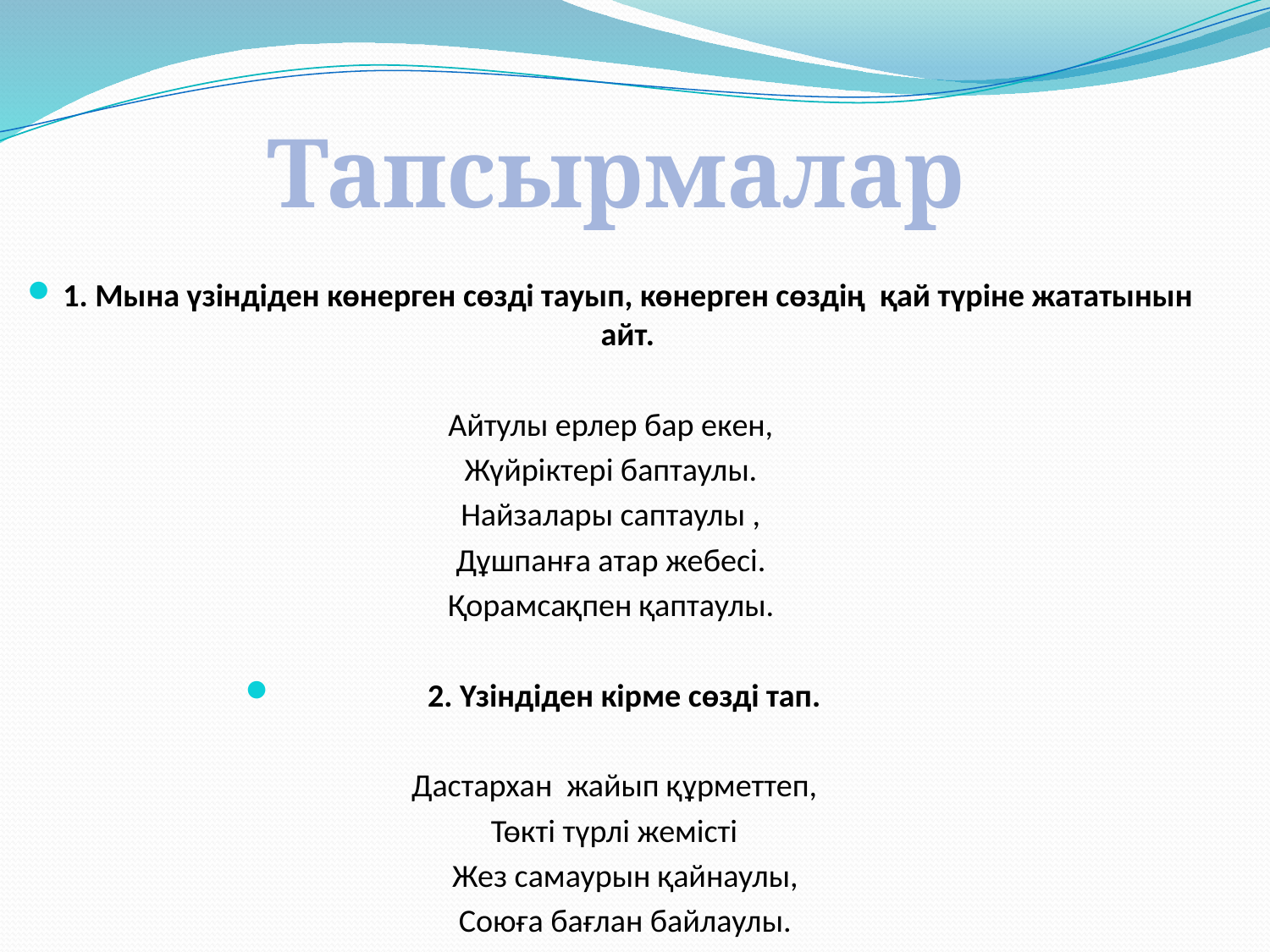

Тапсырмалар
1. Мына үзіндіден көнерген сөзді тауып, көнерген сөздің  қай түріне жататынын айт.

Айтулы ерлер бар екен,
Жүйріктері баптаулы.
Найзалары саптаулы ,
Дұшпанға атар жебесі.
Қорамсақпен қаптаулы.

2. Үзіндіден кірме сөзді тап.

 Дастархан  жайып құрметтеп,
 Төкті түрлі жемісті
    Жез самаурын қайнаулы,
    Союға бағлан байлаулы.